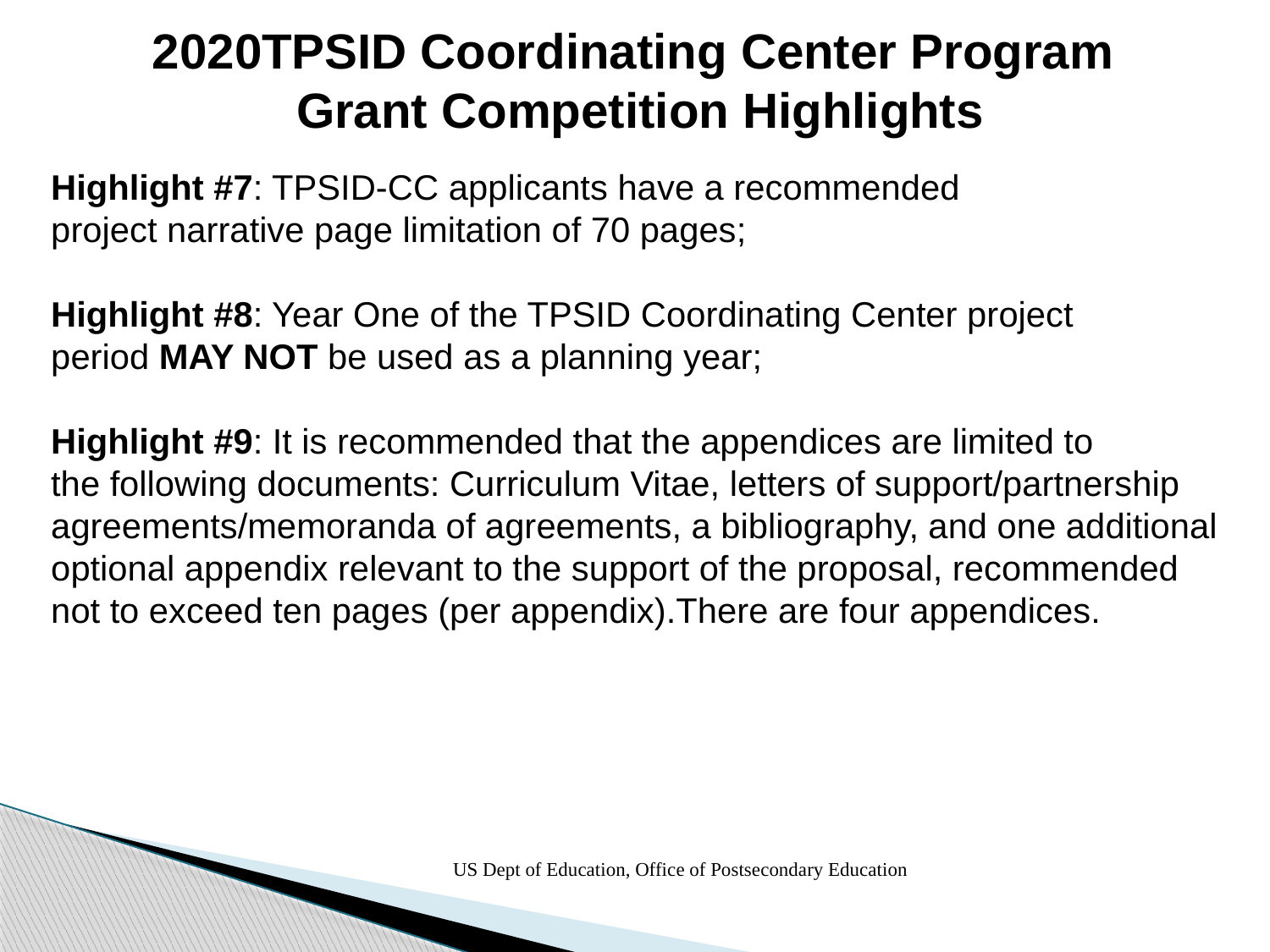

2020TPSID Coordinating Center Program
Grant Competition Highlights
Highlight #7: TPSID-CC applicants have a recommended
project narrative page limitation of 70 pages;

Highlight #8: Year One of the TPSID Coordinating Center project
period may not be used as a planning year;

Highlight #9: It is recommended that the appendices are limited to
the following documents: Curriculum Vitae, letters of support/partnership
agreements/memoranda of agreements, a bibliography, and one additional
optional appendix relevant to the support of the proposal, recommended
not to exceed ten pages (per appendix).There are four appendices.

US Dept of Education, Office of Postsecondary Education